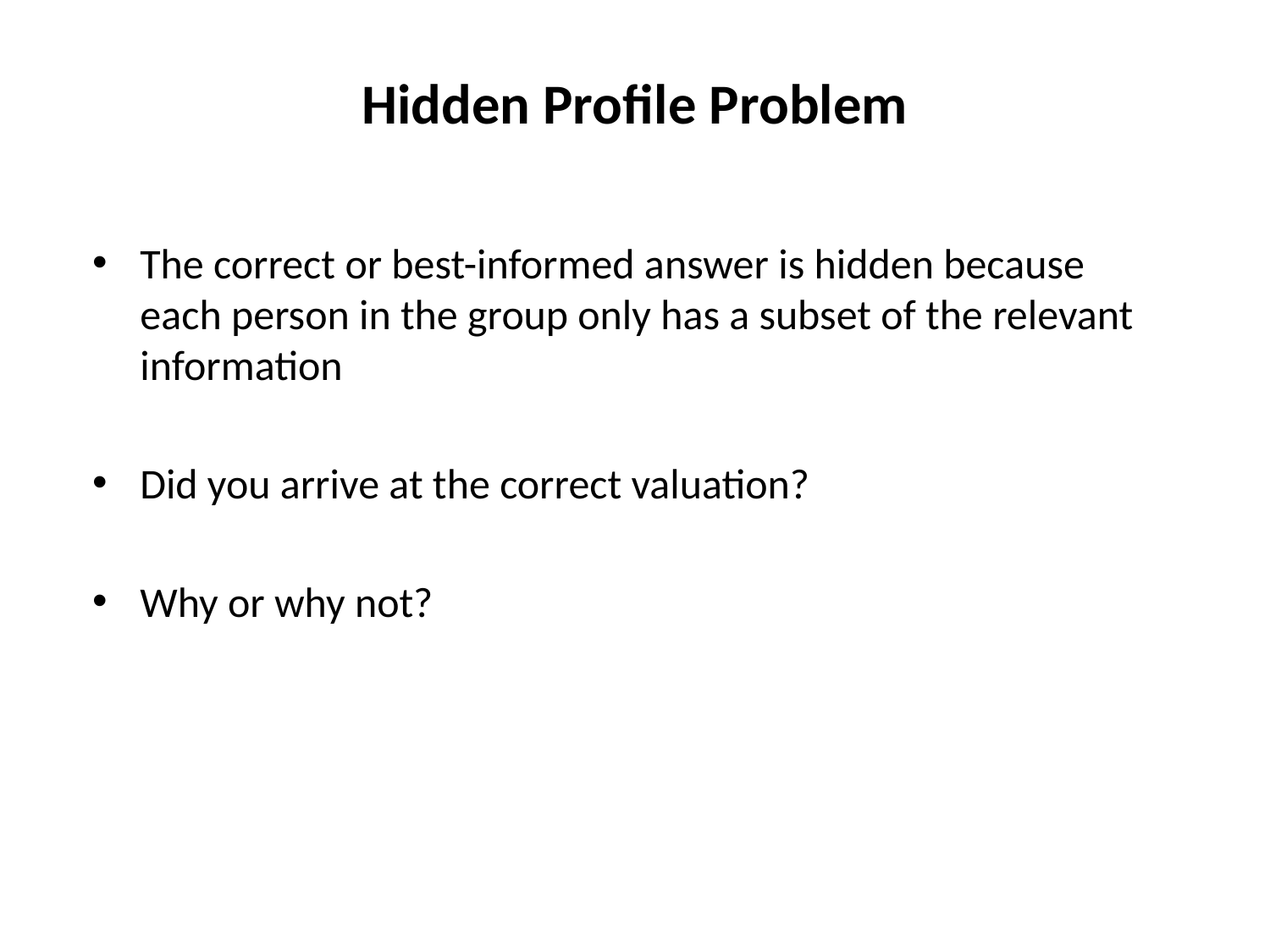

# Hidden Profile Problem
The correct or best-informed answer is hidden because each person in the group only has a subset of the relevant information

Did you arrive at the correct valuation?

Why or why not?